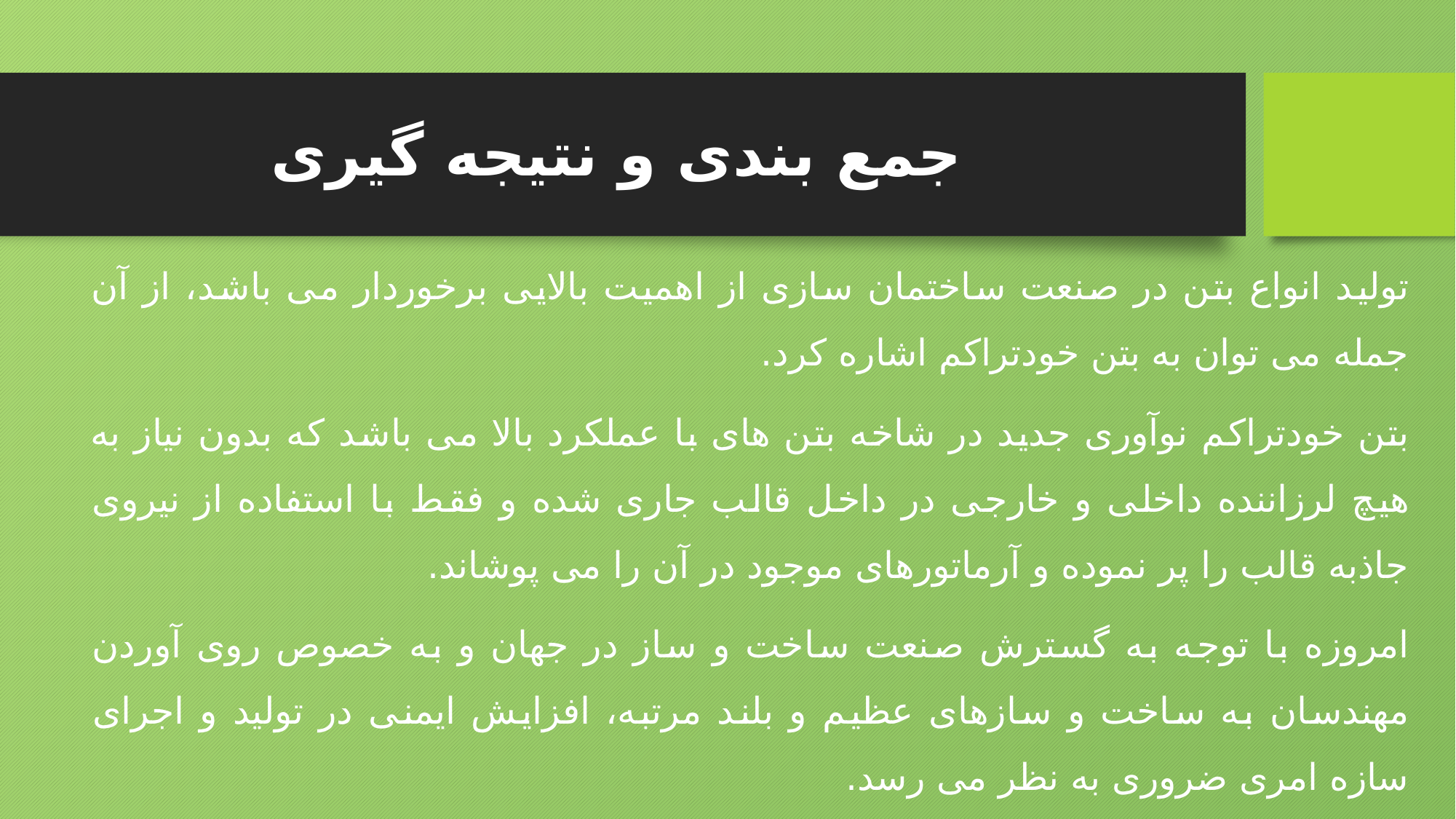

# جمع بندی و نتیجه گیری
تولید انواع بتن در صنعت ساختمان سازی از اهمیت بالایی برخوردار می باشد، از آن جمله می توان به بتن خودتراکم اشاره کرد.
بتن خودتراکم نوآوری جدید در شاخه بتن های با عملکرد بالا می باشد که بدون نیاز به هیچ لرزاننده داخلی و خارجی در داخل قالب جاری شده و فقط با استفاده از نیروی جاذبه قالب را پر نموده و آرماتورهای موجود در آن را می پوشاند.
امروزه با توجه به گسترش صنعت ساخت و ساز در جهان و به خصوص روی آوردن مهندسان به ساخت و سازهای عظیم و بلند مرتبه، افزایش ایمنی در تولید و اجرای سازه امری ضروری به نظر می رسد.